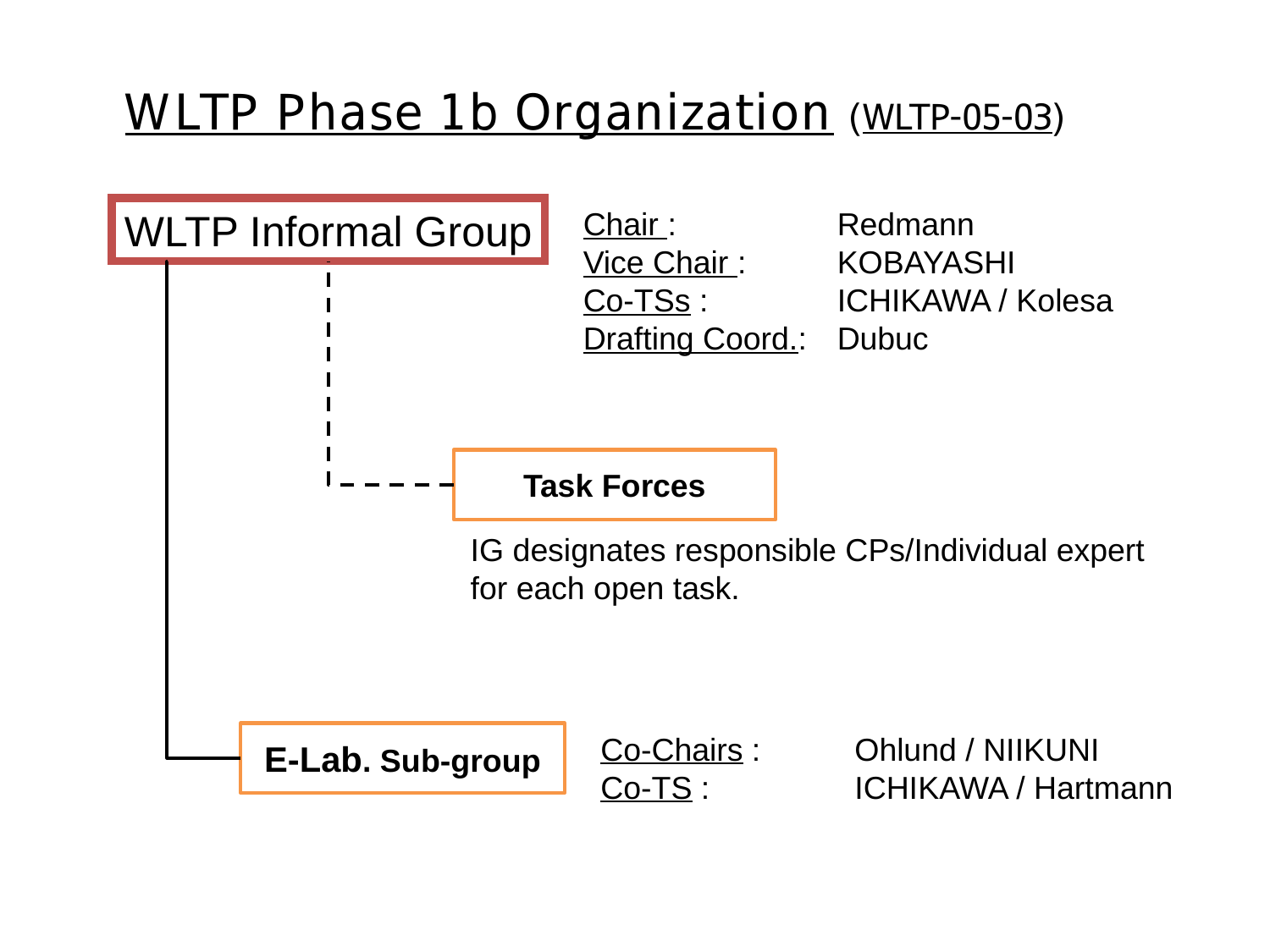

WLTP Phase 1b Organization (WLTP-05-03)
WLTP Informal Group
Chair : 		Redmann
Vice Chair : 	KOBAYASHI
Co-TSs : 	ICHIKAWA / Kolesa
Drafting Coord.: 	Dubuc
Task Forces
IG designates responsible CPs/Individual expert
for each open task.
Co-Chairs : 	Ohlund / NIIKUNI
Co-TS : 		ICHIKAWA / Hartmann
E-Lab. Sub-group